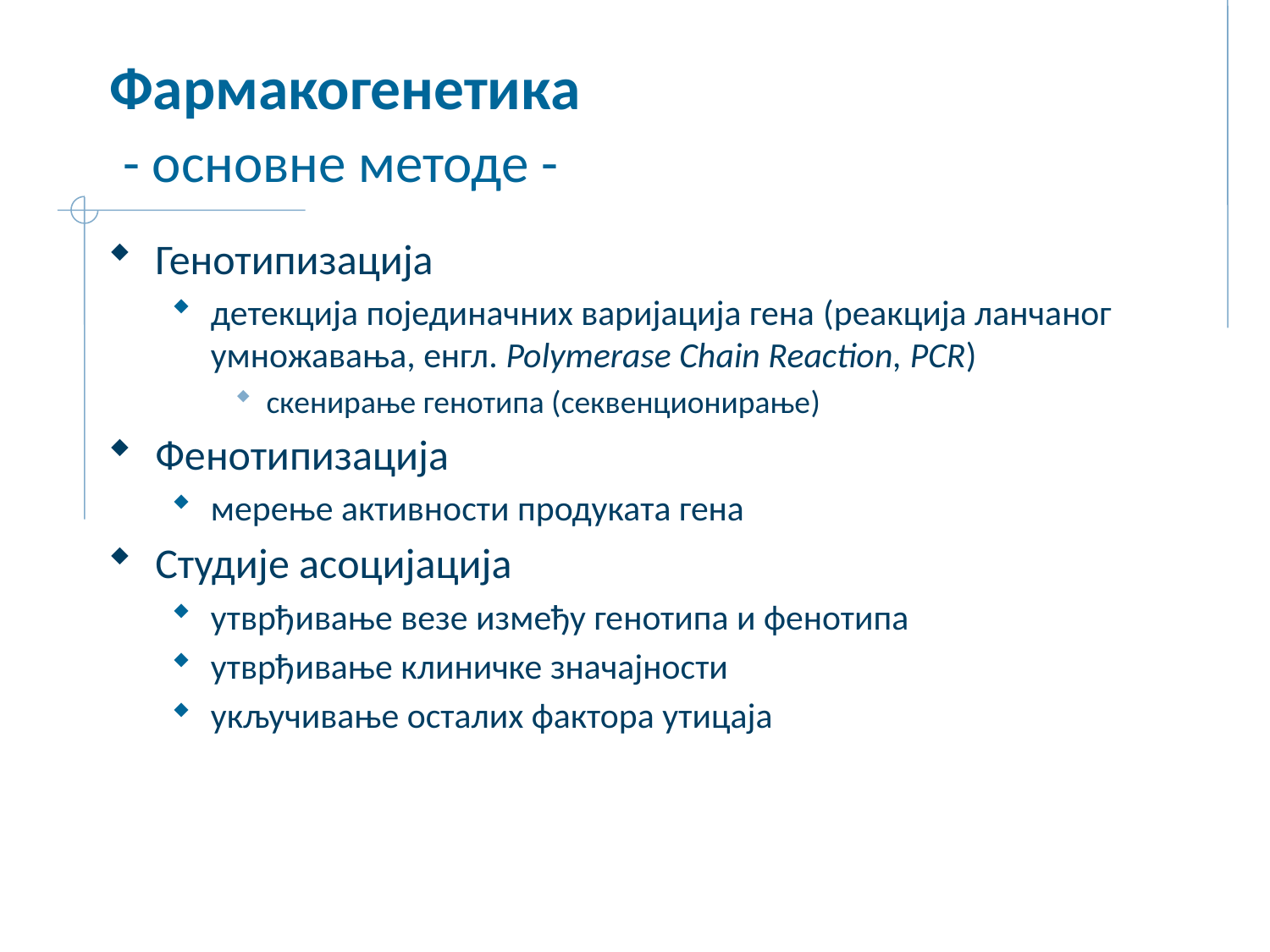

# Фармакогенетика - основне методе -
Генотипизација
детекција појединачних варијација гена (реакција ланчаног умножавања, енгл. Polymerase Chain Reaction, PCR)
скенирање генотипа (секвенционирање)
Фенотипизација
мерење активности продуката гена
Студије асоцијација
утврђивање везе између генотипа и фенотипа
утврђивање клиничке значајности
укључивање осталих фактора утицаја